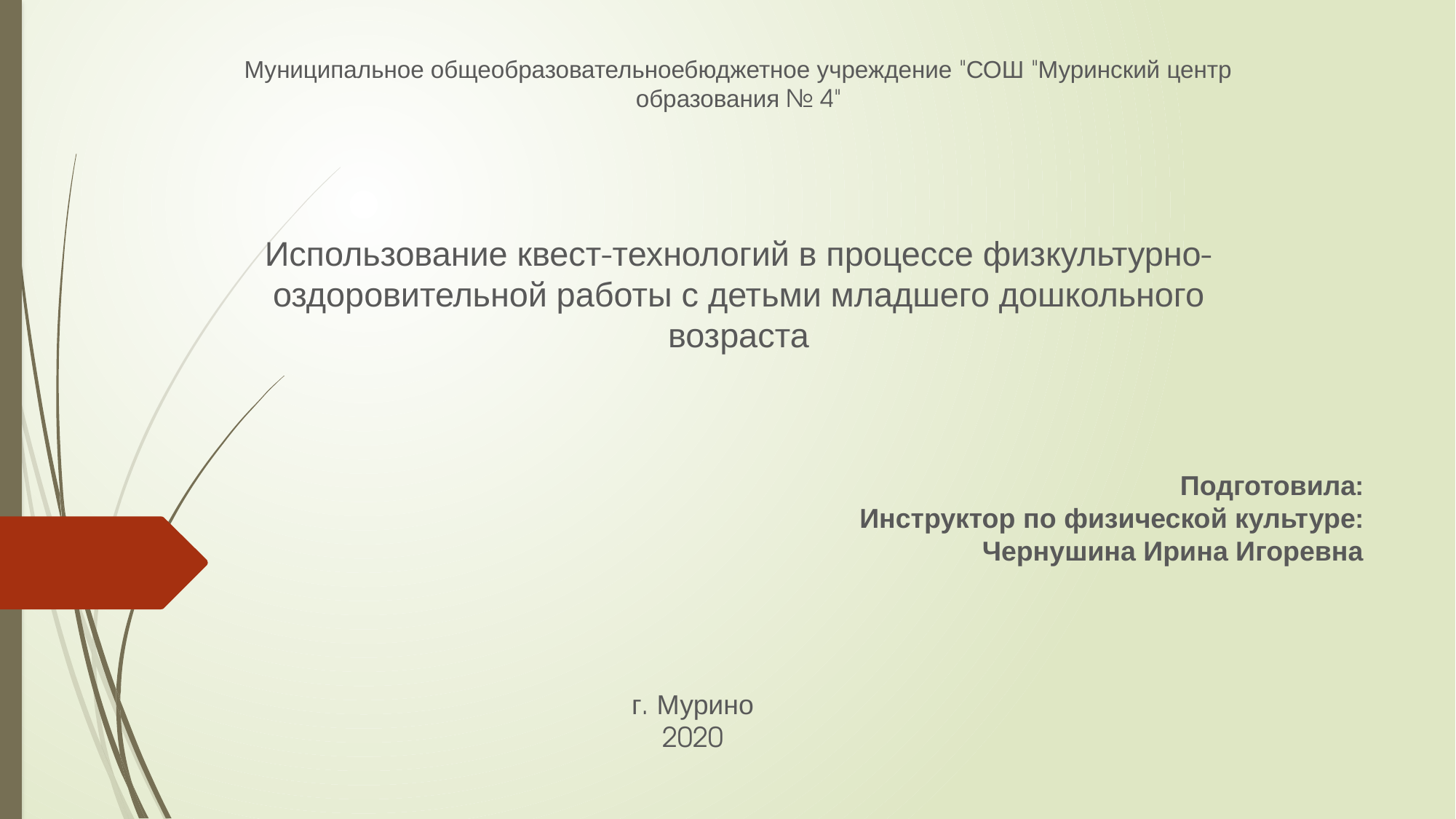

# Муниципальное общеобразовательноебюджетное учреждение "СОШ "Муринский центр образования № 4"
Использование квест-технологий в процессе физкультурно-оздоровительной работы с детьми младшего дошкольного возраста

Подготовила:
Инструктор по физической культуре:
Чернушина Ирина Игоревна

г. Мурино
2020